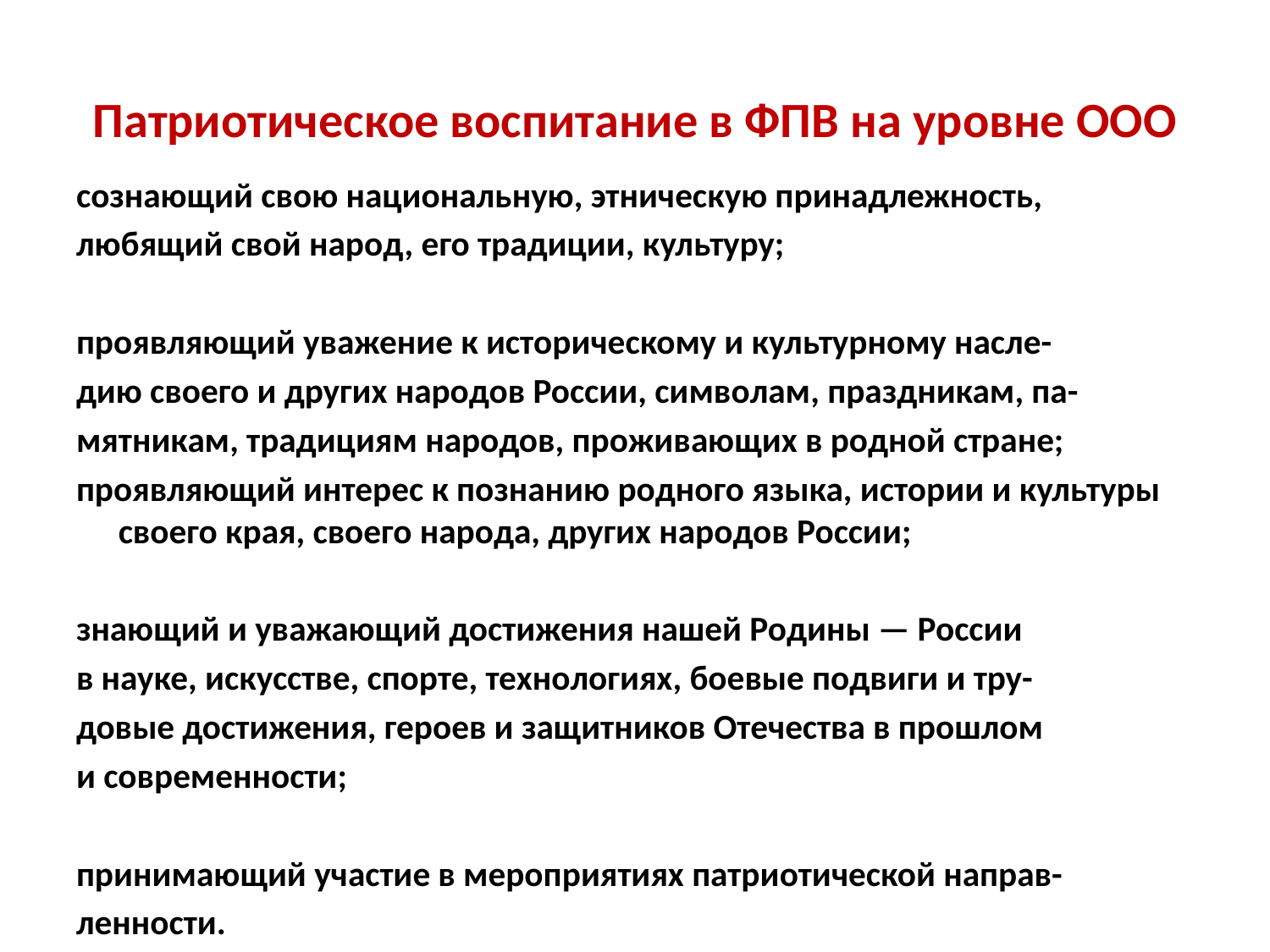

# Патриотическое воспитание в ФПВ на уровне ООО
сознающий свою национальную, этническую принадлежность,
любящий свой народ, его традиции, культуру;

проявляющий уважение к историческому и культурному насле-
дию своего и других народов России, символам, праздникам, па-
мятникам, традициям народов, проживающих в родной стране;
проявляющий интерес к познанию родного языка, истории и культуры своего края, своего народа, других народов России;

знающий и уважающий достижения нашей Родины — России
в науке, искусстве, спорте, технологиях, боевые подвиги и тру-
довые достижения, героев и защитников Отечества в прошлом
и современности;

принимающий участие в мероприятиях патриотической направ-
ленности.